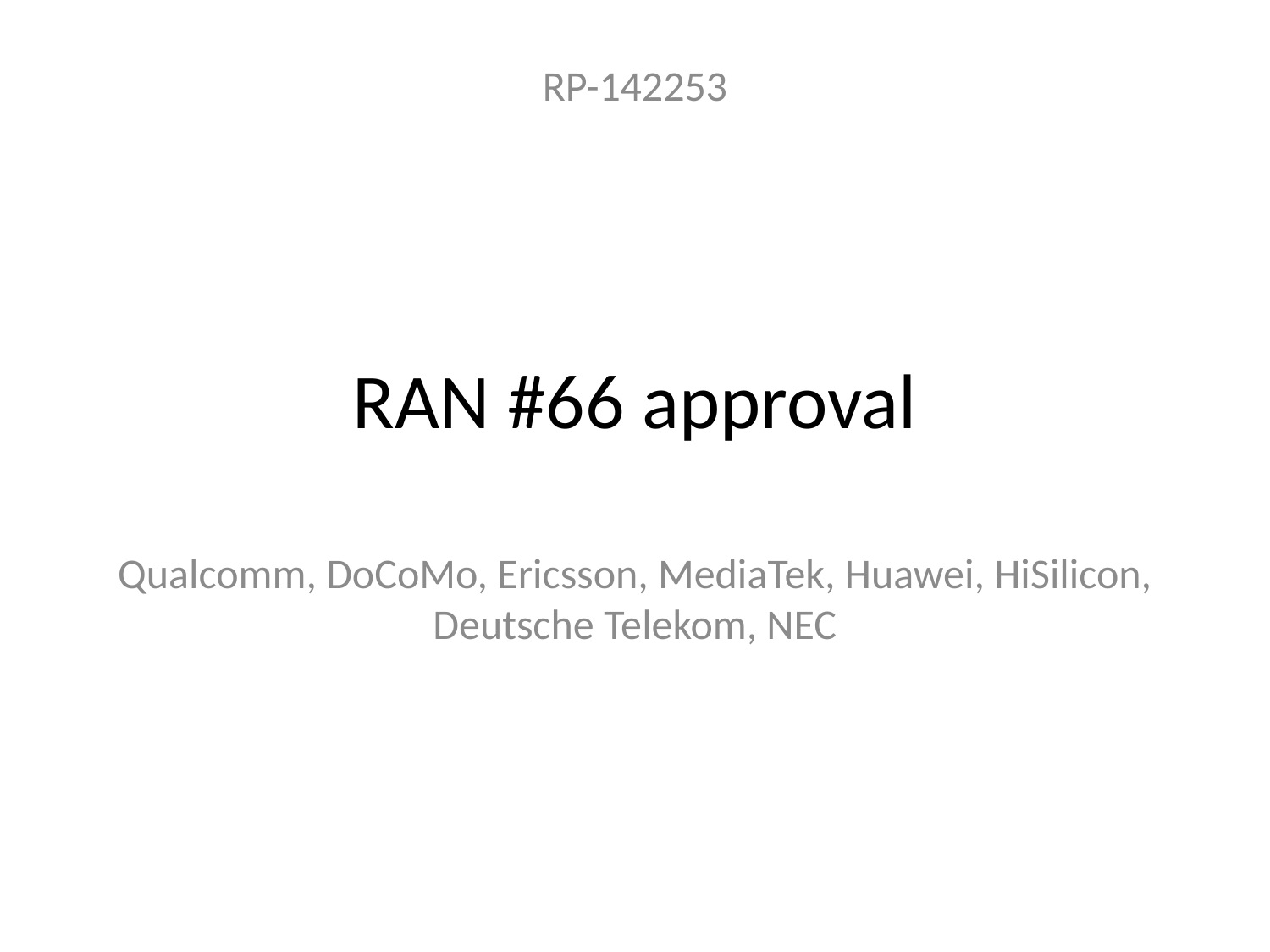

RP-142253
# RAN #66 approval
Qualcomm, DoCoMo, Ericsson, MediaTek, Huawei, HiSilicon, Deutsche Telekom, NEC